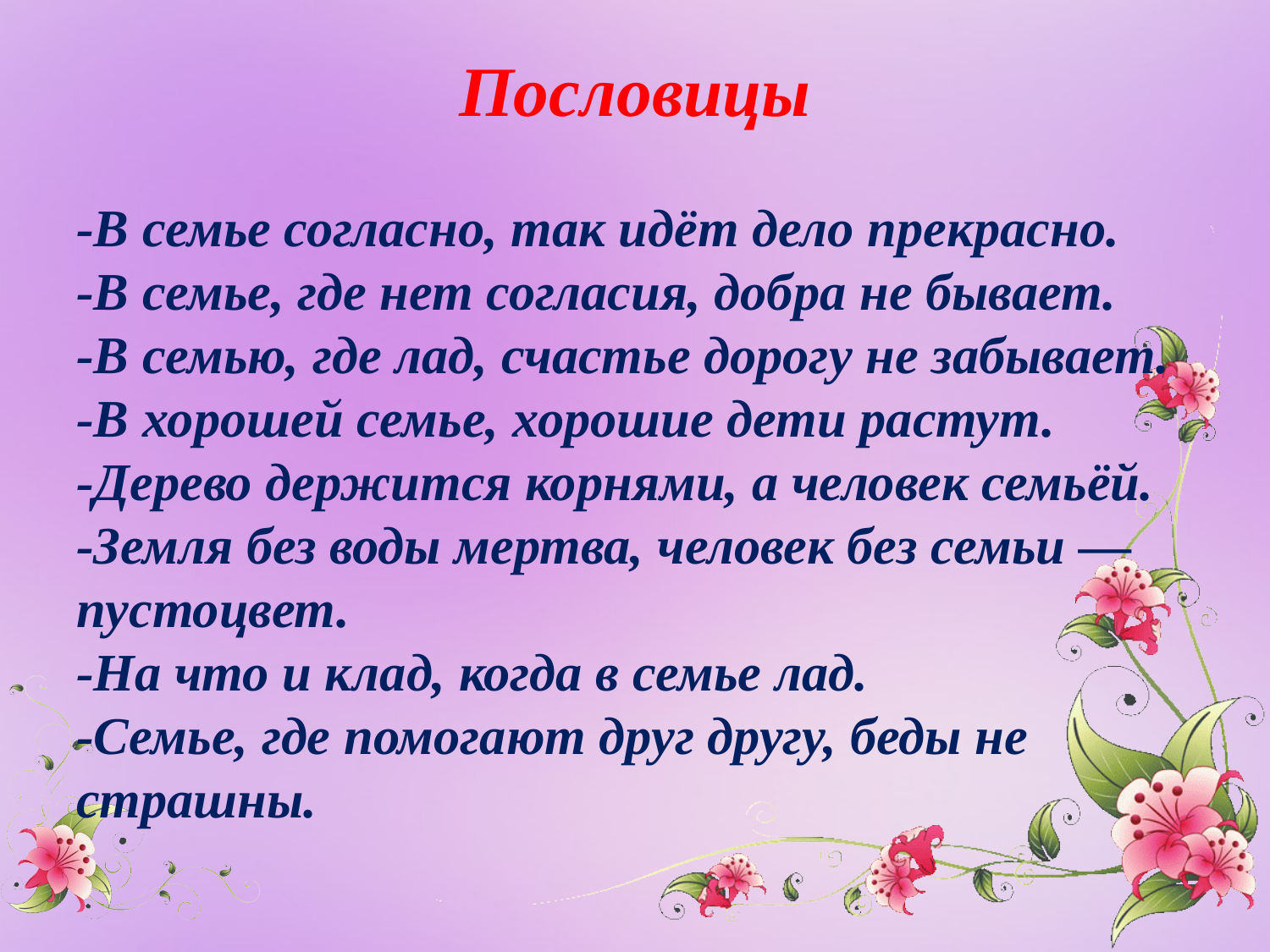

#
Пословицы

-В семье согласно, так идёт дело прекрасно.
-В семье, где нет согласия, добра не бывает.
-В семью, где лад, счастье дорогу не забывает.
-В хорошей семье, хорошие дети растут.
-Дерево держится корнями, а человек семьёй.
-Земля без воды мертва, человек без семьи — пустоцвет.
-На что и клад, когда в семье лад.
-Семье, где помогают друг другу, беды не страшны.